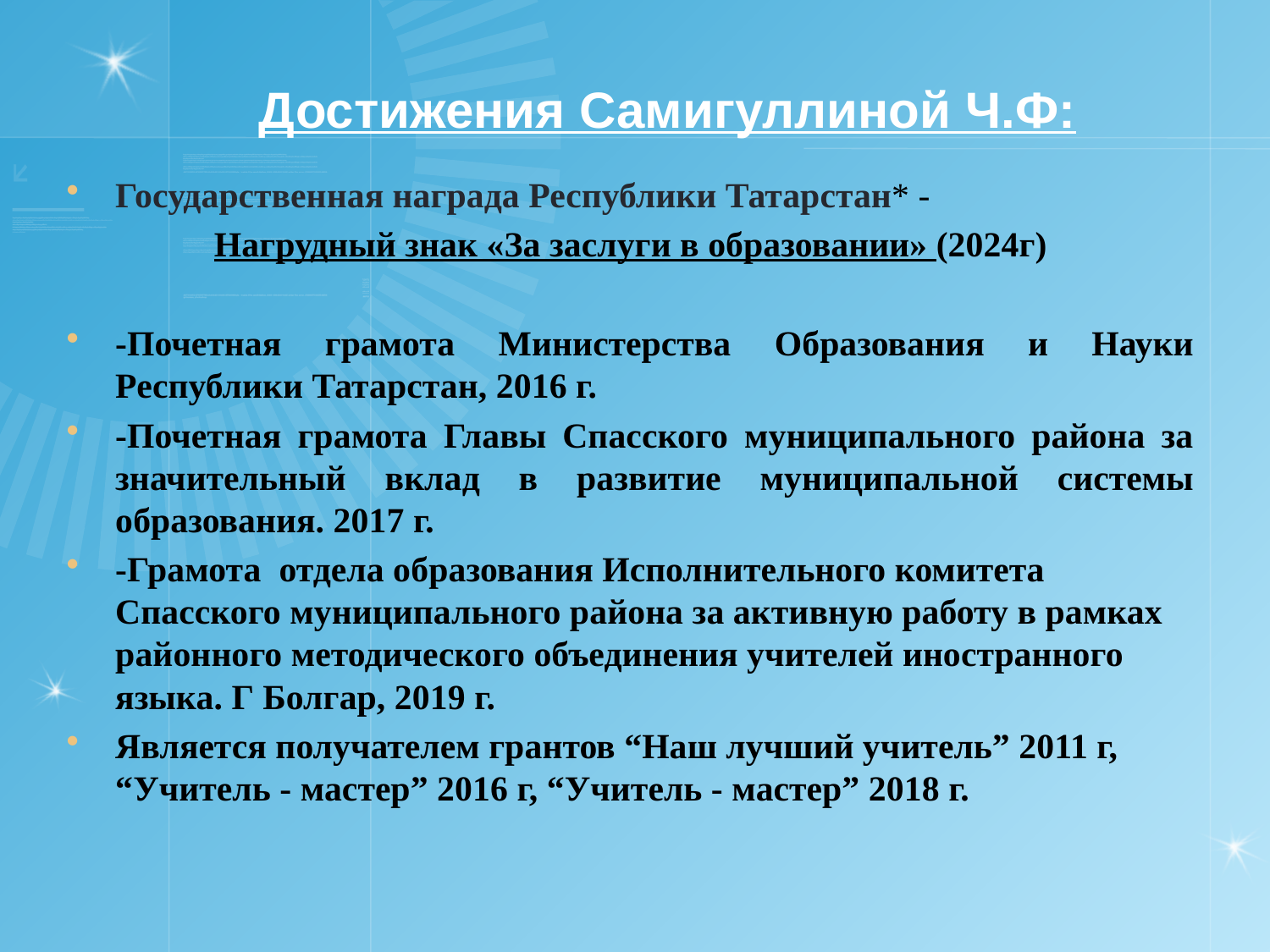

# Достижения Самигуллиной Ч.Ф:
Государственная награда Республики Татарстан* -
Нагрудный знак «За заслуги в образовании» (2024г)

-Почетная грамота Министерства Образования и Науки Республики Татарстан, 2016 г.
-Почетная грамота Главы Спасского муниципального района за значительный вклад в развитие муниципальной системы образования. 2017 г.
-Грамота  отдела образования Исполнительного комитета Спасского муниципального района за активную работу в рамках районного методического объединения учителей иностранного языка. Г Болгар, 2019 г.
Является получателем грантов “Наш лучший учитель” 2011 г, “Учитель - мастер” 2016 г, “Учитель - мастер” 2018 г.